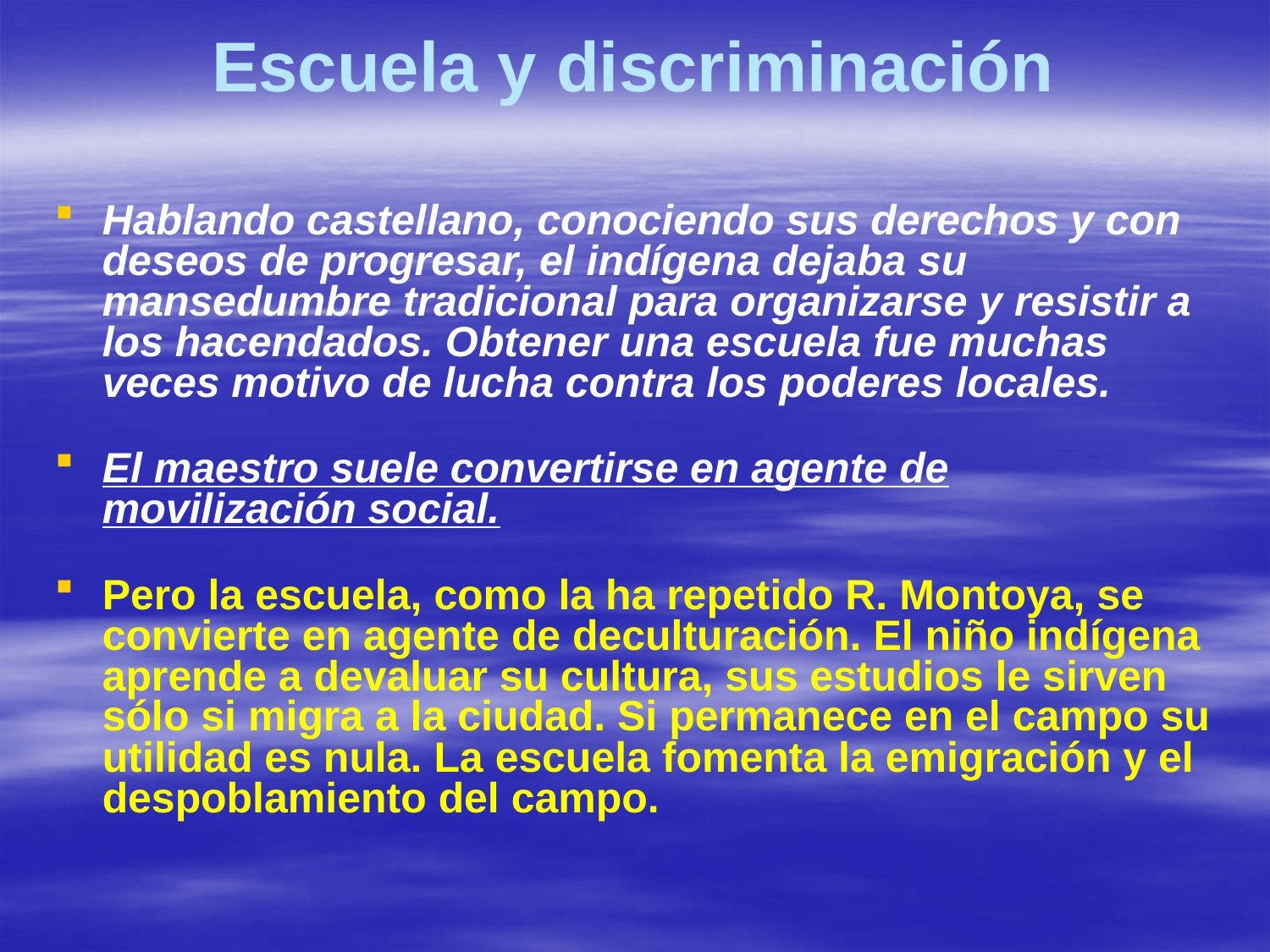

# Escuela y discriminación
Hablando castellano, conociendo sus derechos y con deseos de progresar, el indígena dejaba su mansedumbre tradicional para organizarse y resistir a los hacendados. Obtener una escuela fue muchas veces motivo de lucha contra los poderes locales.

El maestro suele convertirse en agente de movilización social.

Pero la escuela, como la ha repetido R. Montoya, se convierte en agente de deculturación. El niño indígena aprende a devaluar su cultura, sus estudios le sirven sólo si migra a la ciudad. Si permanece en el campo su utilidad es nula. La escuela fomenta la emigración y el despoblamiento del campo.